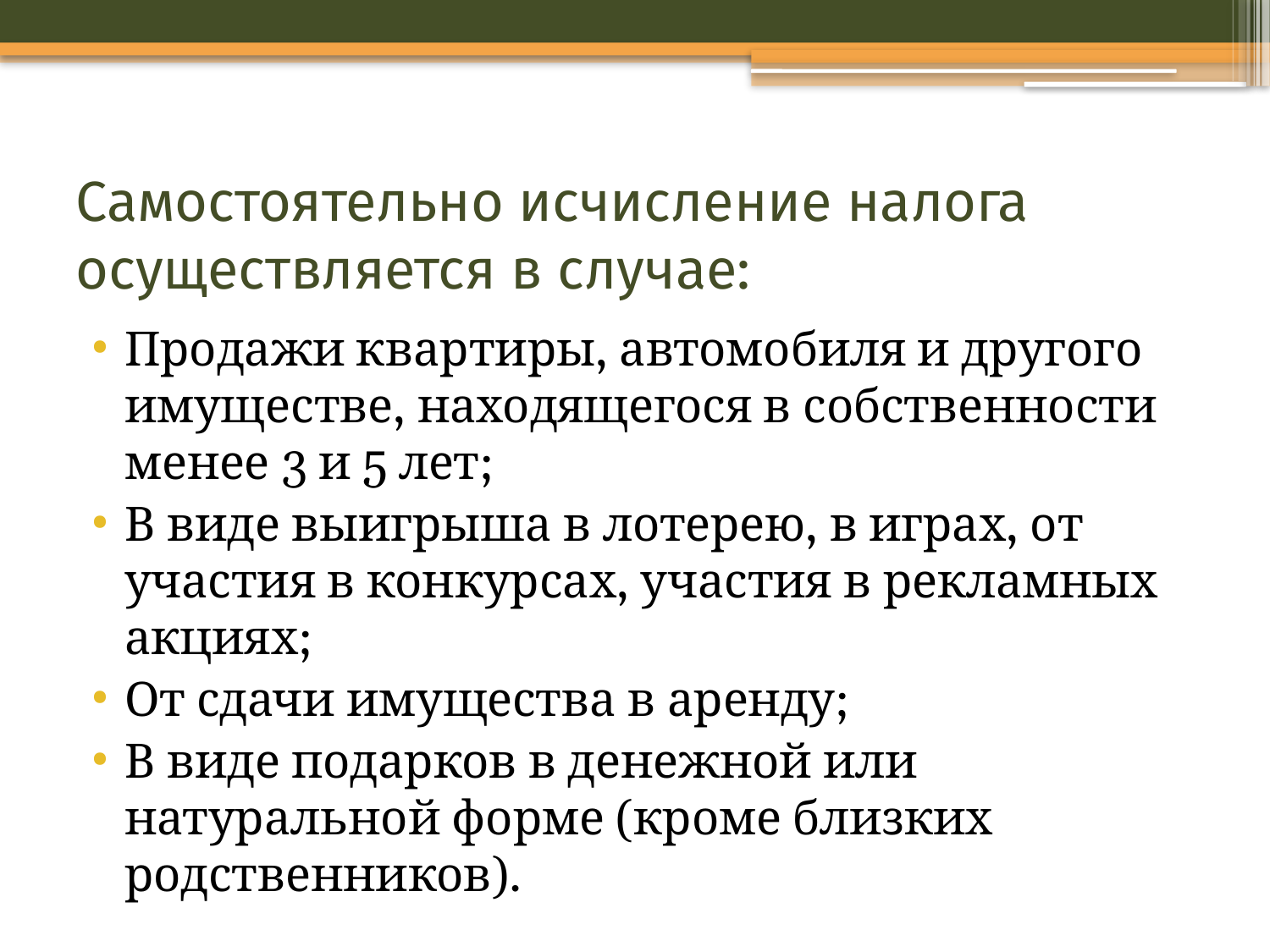

# Самостоятельно исчисление налога осуществляется в случае:
Продажи квартиры, автомобиля и другого имуществе, находящегося в собственности менее 3 и 5 лет;
В виде выигрыша в лотерею, в играх, от участия в конкурсах, участия в рекламных акциях;
От сдачи имущества в аренду;
В виде подарков в денежной или натуральной форме (кроме близких родственников).